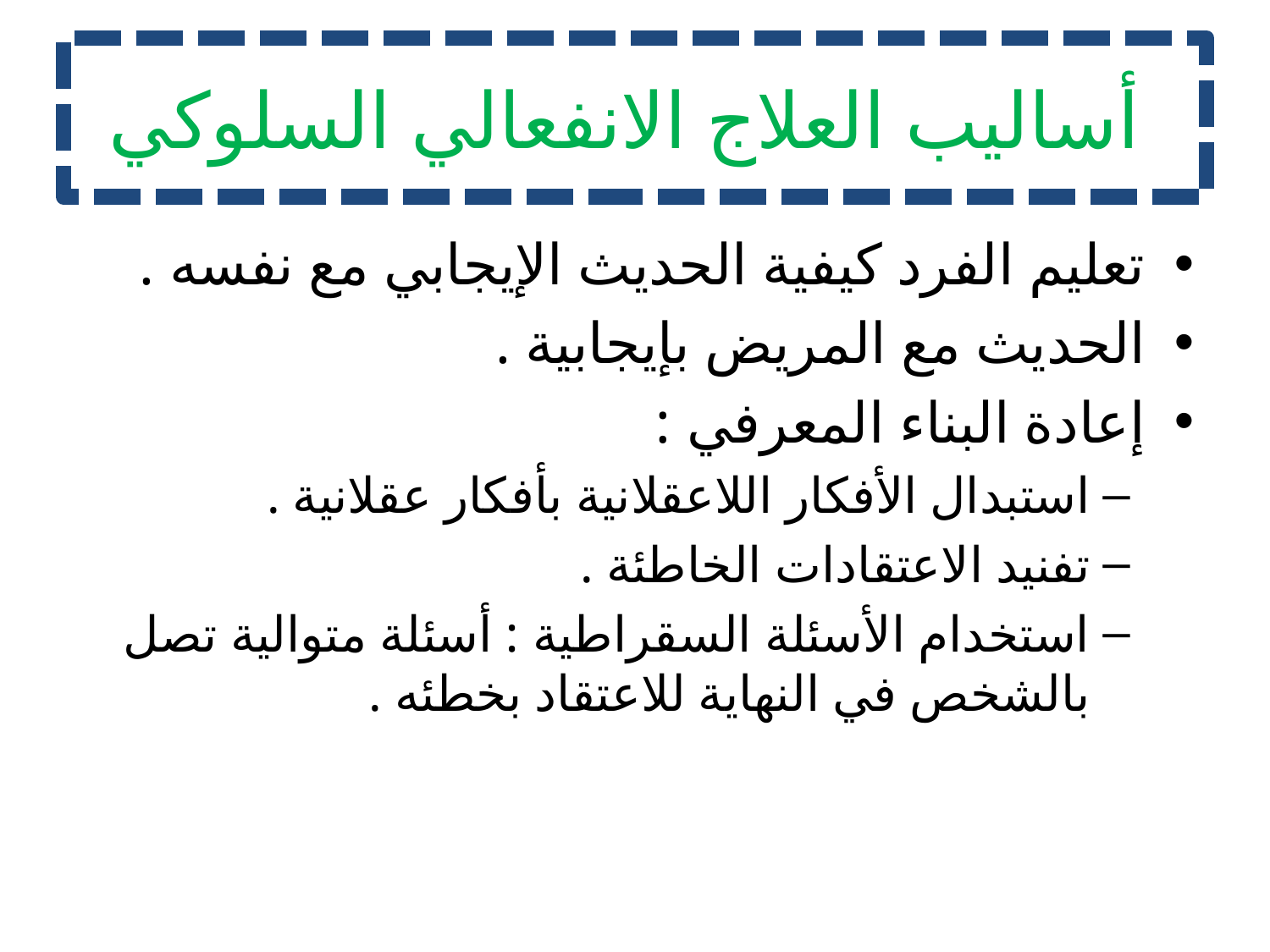

# أساليب العلاج الانفعالي السلوكي
تعليم الفرد كيفية الحديث الإيجابي مع نفسه .
الحديث مع المريض بإيجابية .
إعادة البناء المعرفي :
استبدال الأفكار اللاعقلانية بأفكار عقلانية .
تفنيد الاعتقادات الخاطئة .
استخدام الأسئلة السقراطية : أسئلة متوالية تصل بالشخص في النهاية للاعتقاد بخطئه .